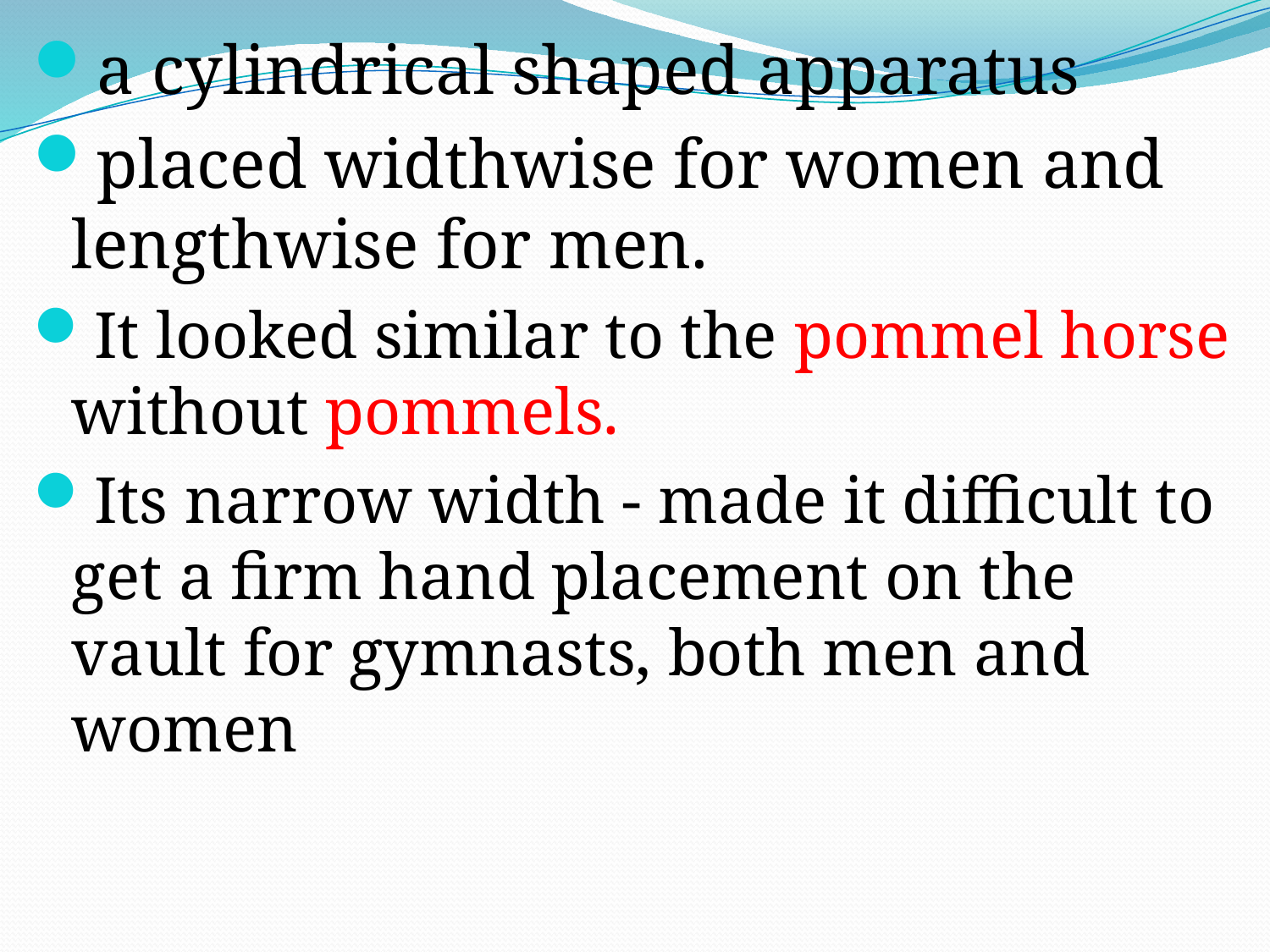

a cylindrical shaped apparatus
placed widthwise for women and lengthwise for men.
It looked similar to the pommel horse without pommels.
Its narrow width - made it difficult to get a firm hand placement on the vault for gymnasts, both men and women